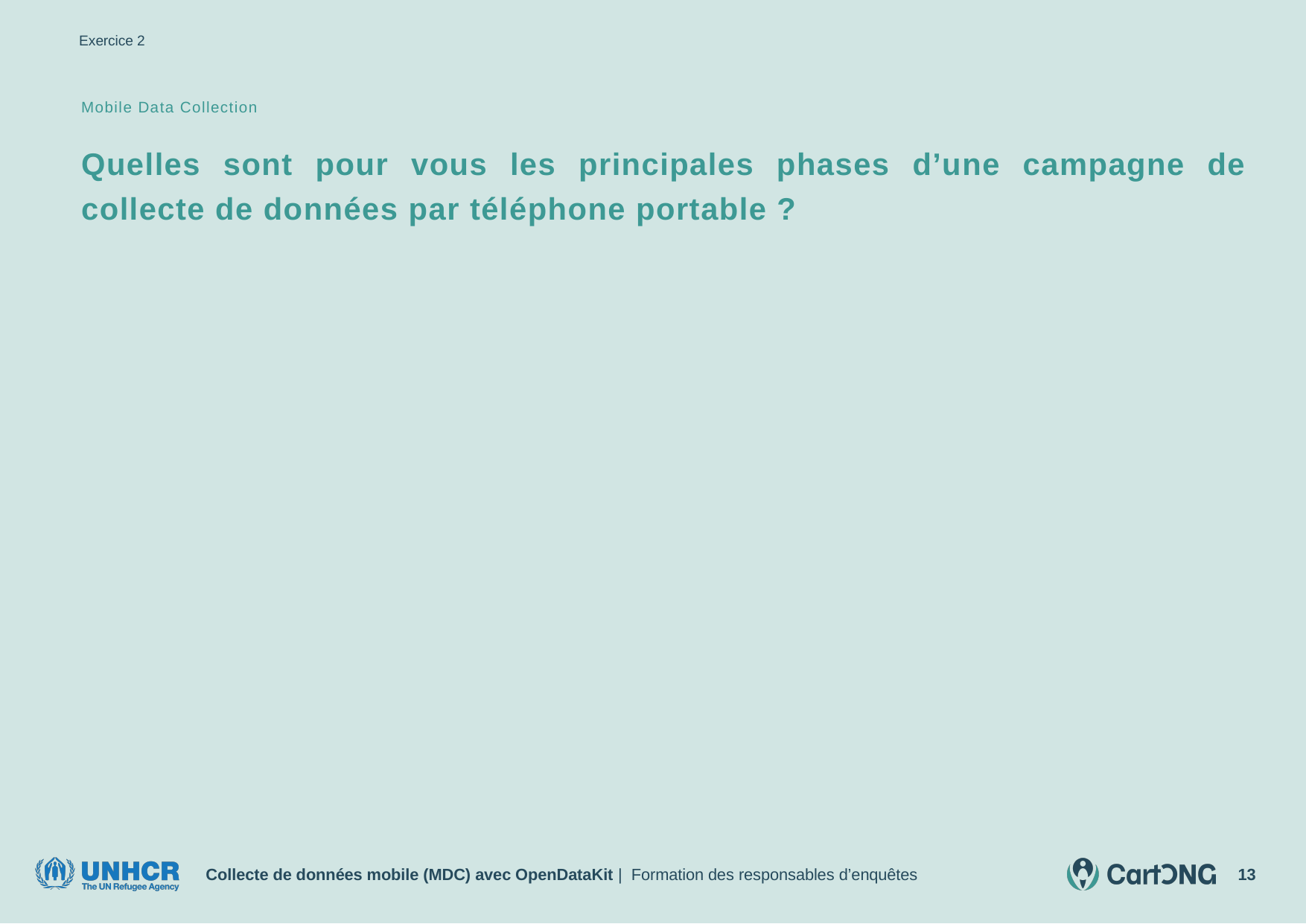

# Exercice 2
Mobile Data Collection
Quelles sont pour vous les principales phases d’une campagne de collecte de données par téléphone portable ?

Collecte de données mobile (MDC) avec OpenDataKit |  Formation des responsables d’enquêtes
13